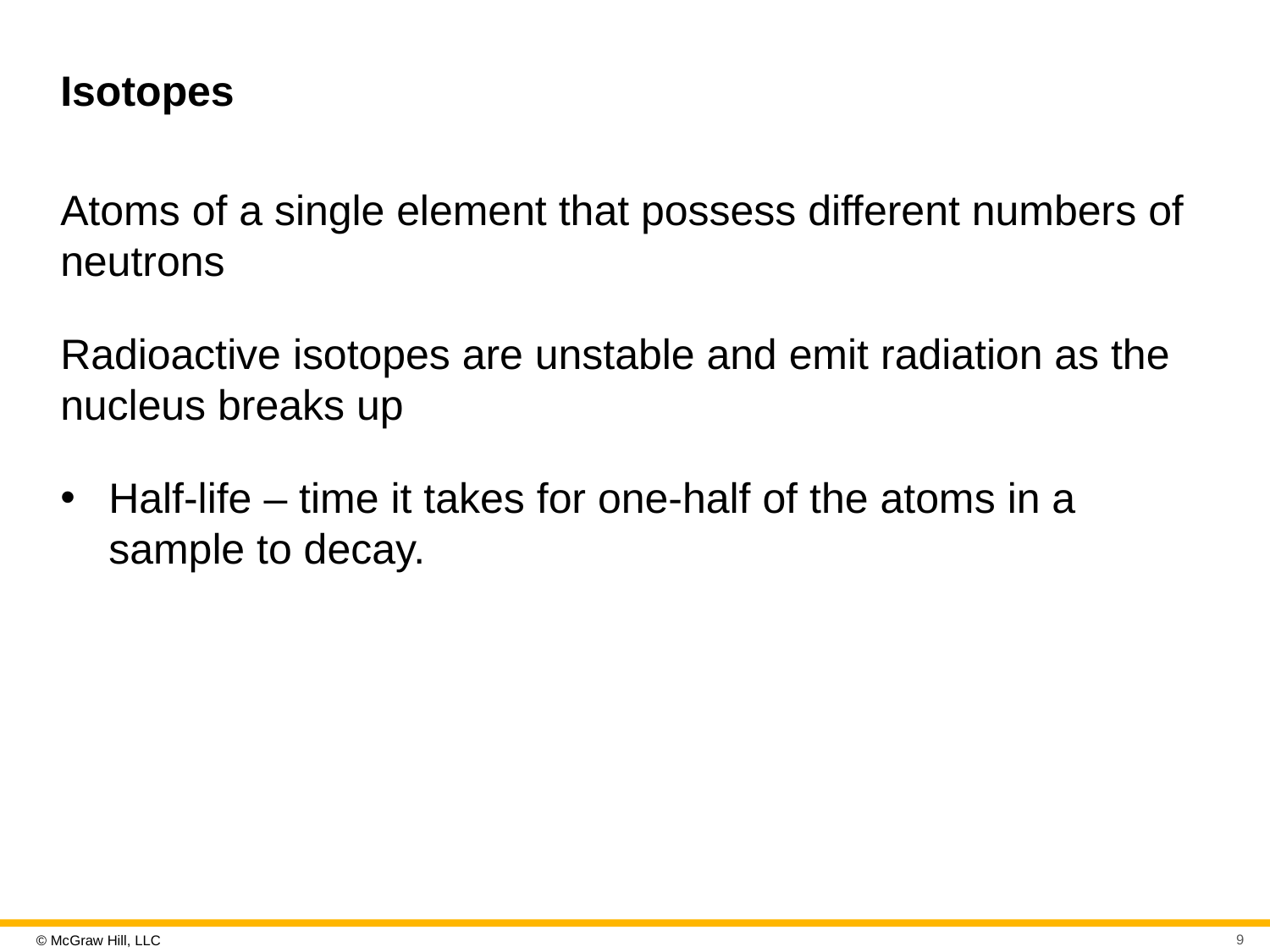

# Isotopes
Atoms of a single element that possess different numbers of neutrons
Radioactive isotopes are unstable and emit radiation as the nucleus breaks up
Half-life – time it takes for one-half of the atoms in a sample to decay.
9